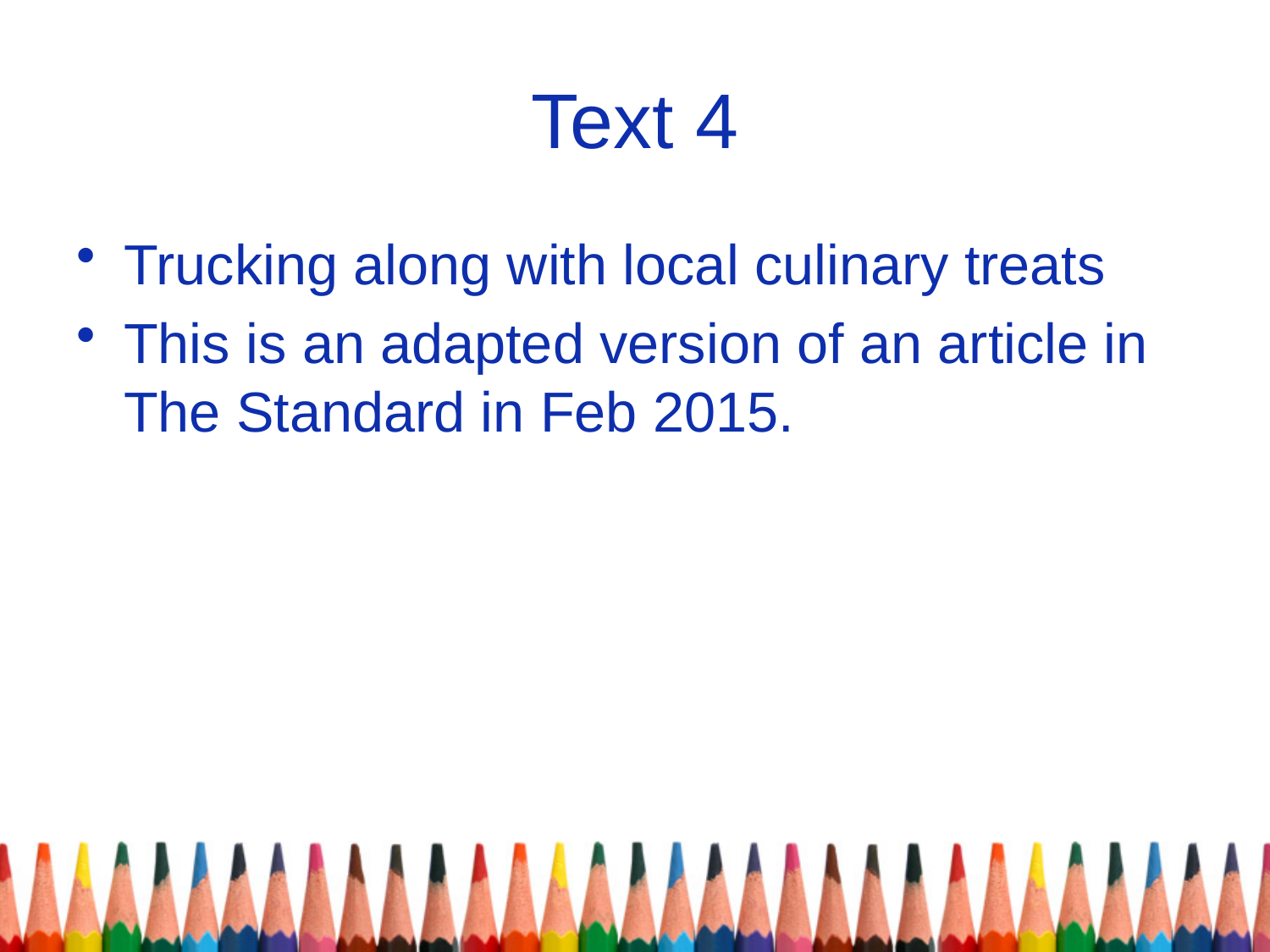

# Text 4
Trucking along with local culinary treats
This is an adapted version of an article in The Standard in Feb 2015.